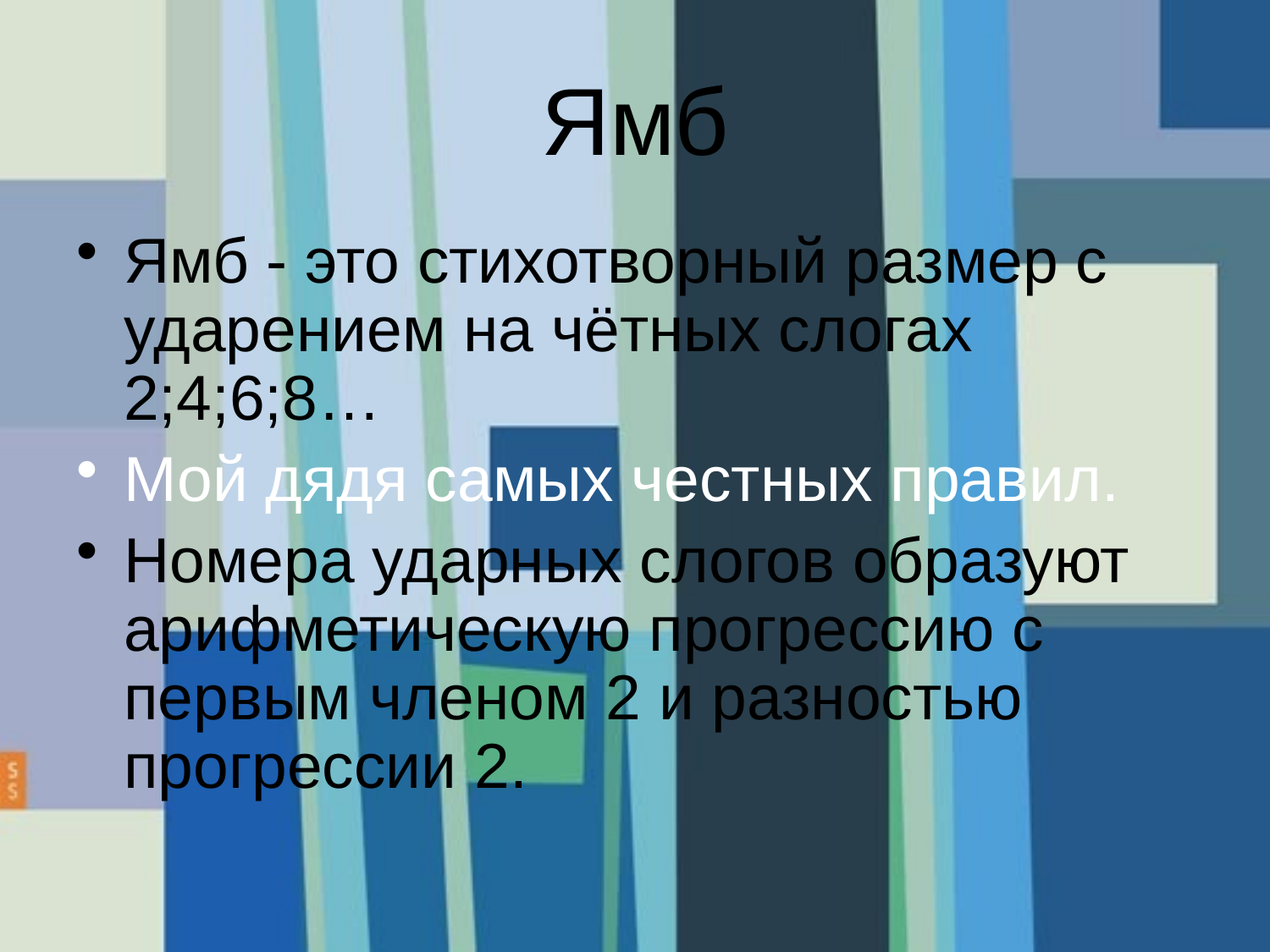

# Ямб
Ямб - это стихотворный размер с ударением на чётных слогах 2;4;6;8…
Мой дядя самых честных правил.
Номера ударных слогов образуют арифметическую прогрессию с первым членом 2 и разностью прогрессии 2.